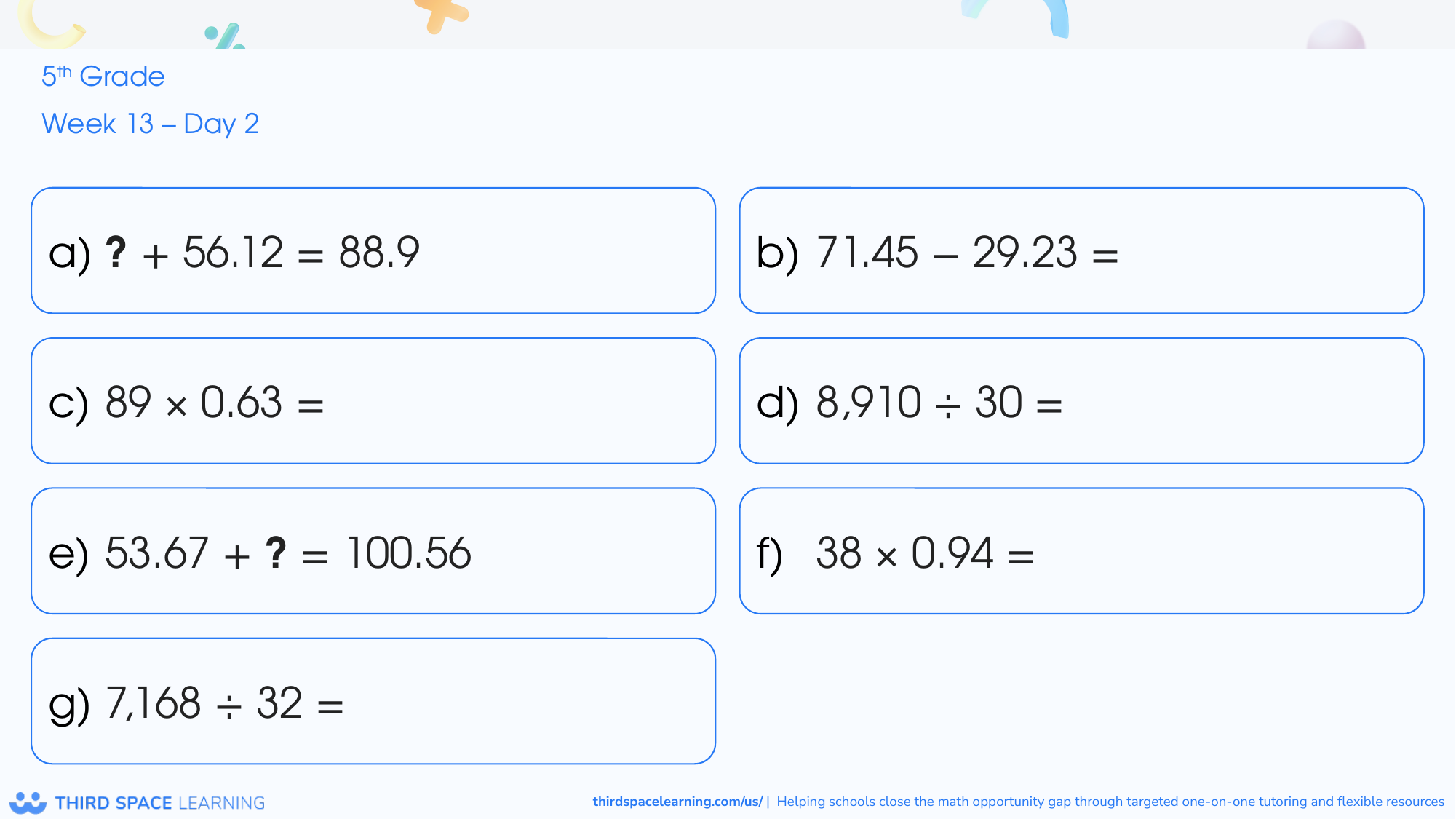

5th Grade
Week 13 – Day 2
? + 56.12 = 88.9
71.45 − 29.23 =
89 × 0.63 =
8,910 ÷ 30 =
53.67 + ? = 100.56
38 × 0.94 =
7,168 ÷ 32 =